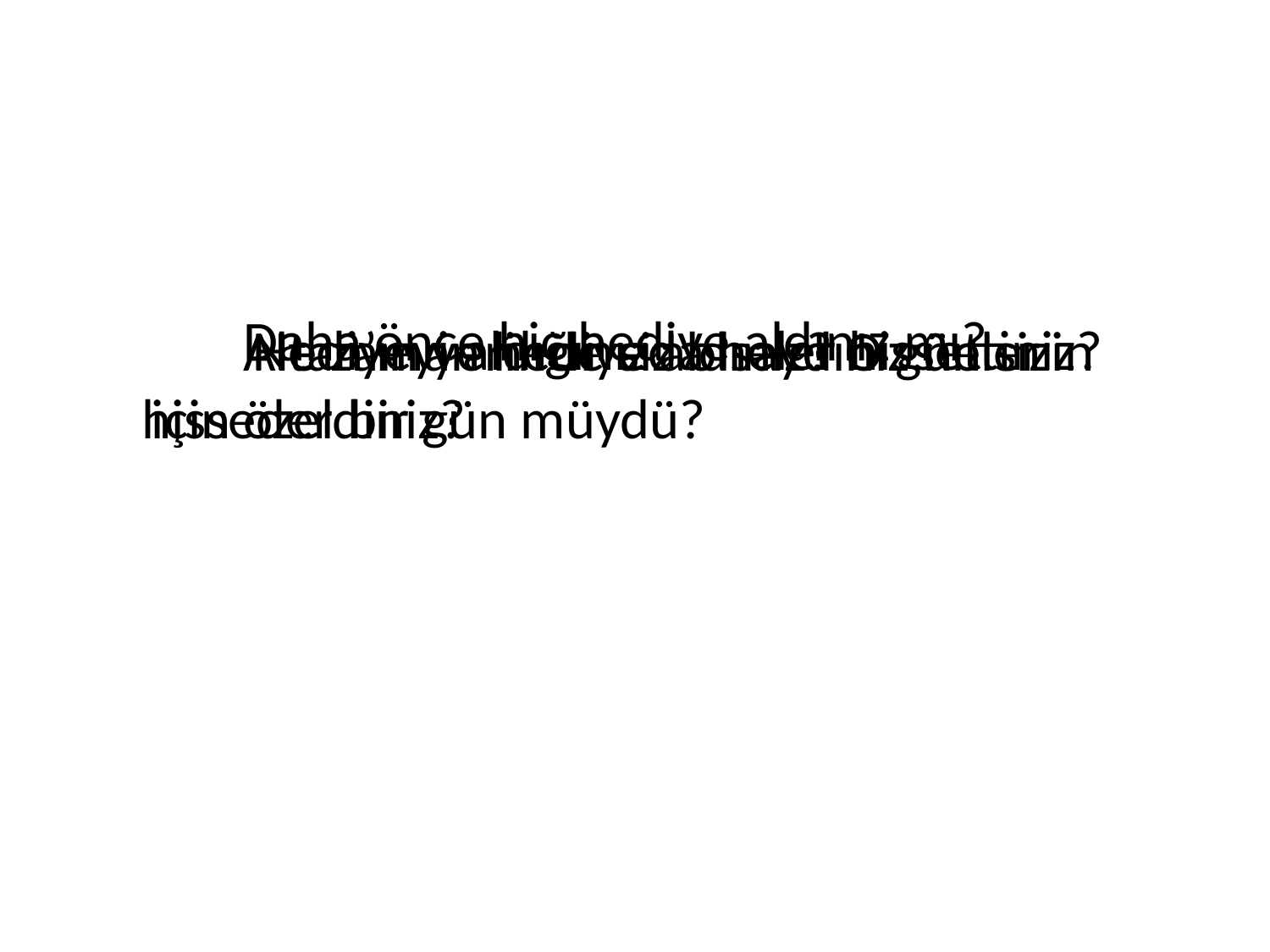

Daha önce hiç hediye aldınız mı?
        Altan’ın yerinde siz olsaydınız neler hissederdiniz?
        Ne zaman hediye aldınız? O gün sizin için özel bir gün müydü?
        Hediyeyi aldığınızda neler hissettiniz?